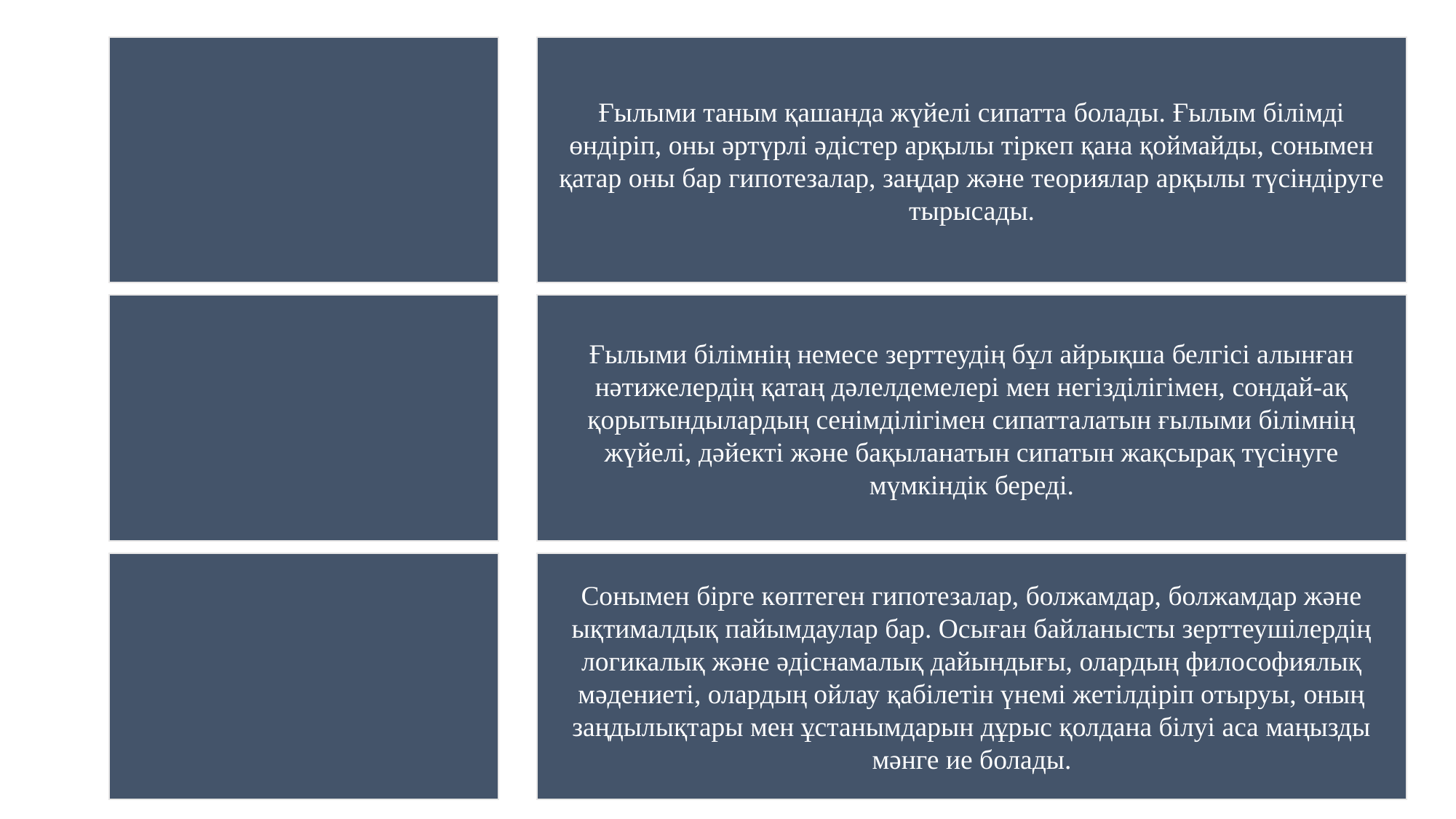

Ғылыми таным қашанда жүйелі сипатта болады. Ғылым білімді өндіріп, оны әртүрлі әдістер арқылы тіркеп қана қоймайды, сонымен қатар оны бар гипотезалар, заңдар және теориялар арқылы түсіндіруге тырысады.
Ғылыми білімнің немесе зерттеудің бұл айрықша белгісі алынған нәтижелердің қатаң дәлелдемелері мен негізділігімен, сондай-ақ қорытындылардың сенімділігімен сипатталатын ғылыми білімнің жүйелі, дәйекті және бақыланатын сипатын жақсырақ түсінуге мүмкіндік береді.
Сонымен бірге көптеген гипотезалар, болжамдар, болжамдар және ықтималдық пайымдаулар бар. Осыған байланысты зерттеушілердің логикалық және әдіснамалық дайындығы, олардың философиялық мәдениеті, олардың ойлау қабілетін үнемі жетілдіріп отыруы, оның заңдылықтары мен ұстанымдарын дұрыс қолдана білуі аса маңызды мәнге ие болады.